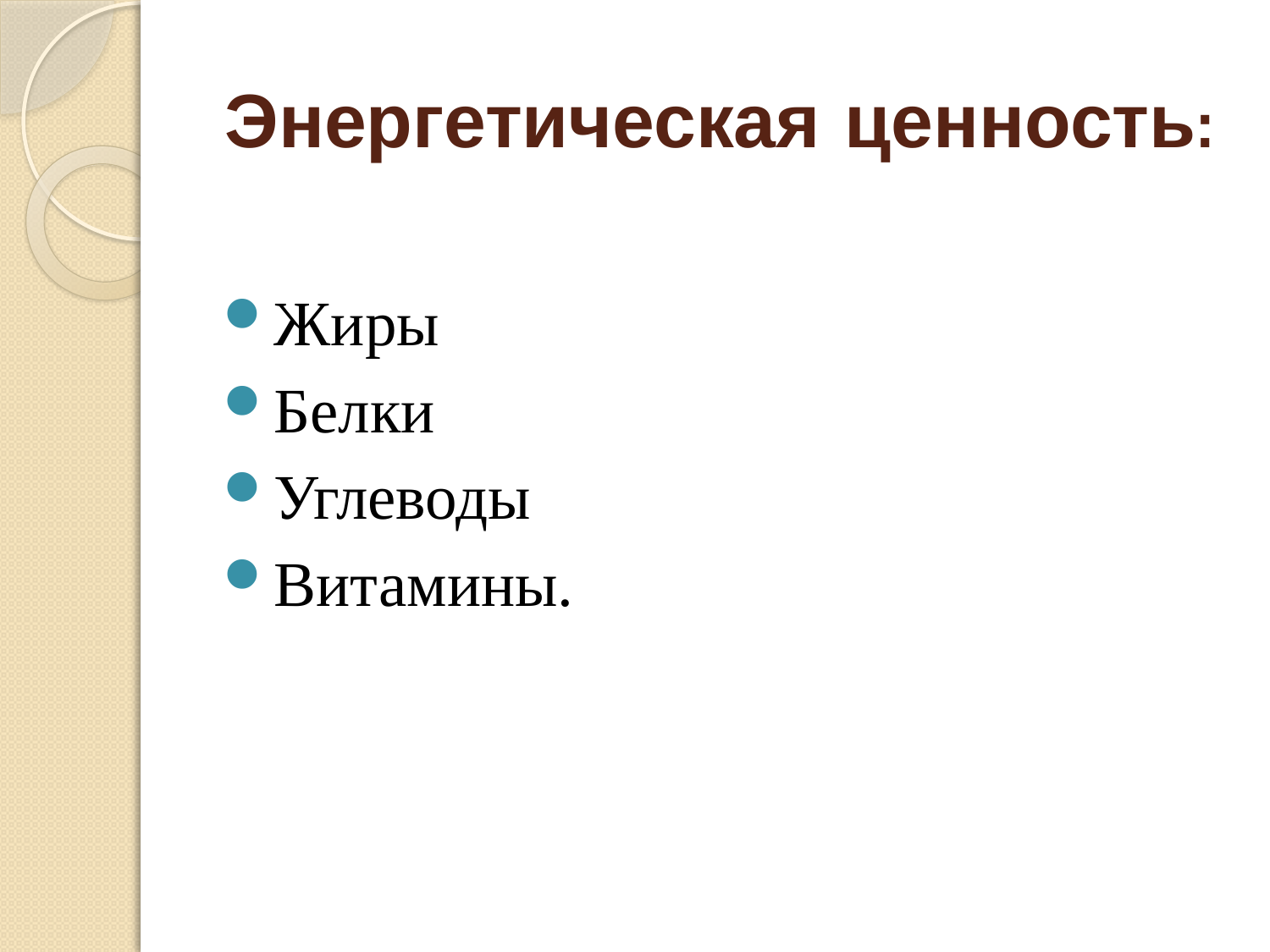

# Энергетическая ценность:
Жиры
Белки
Углеводы
Витамины.